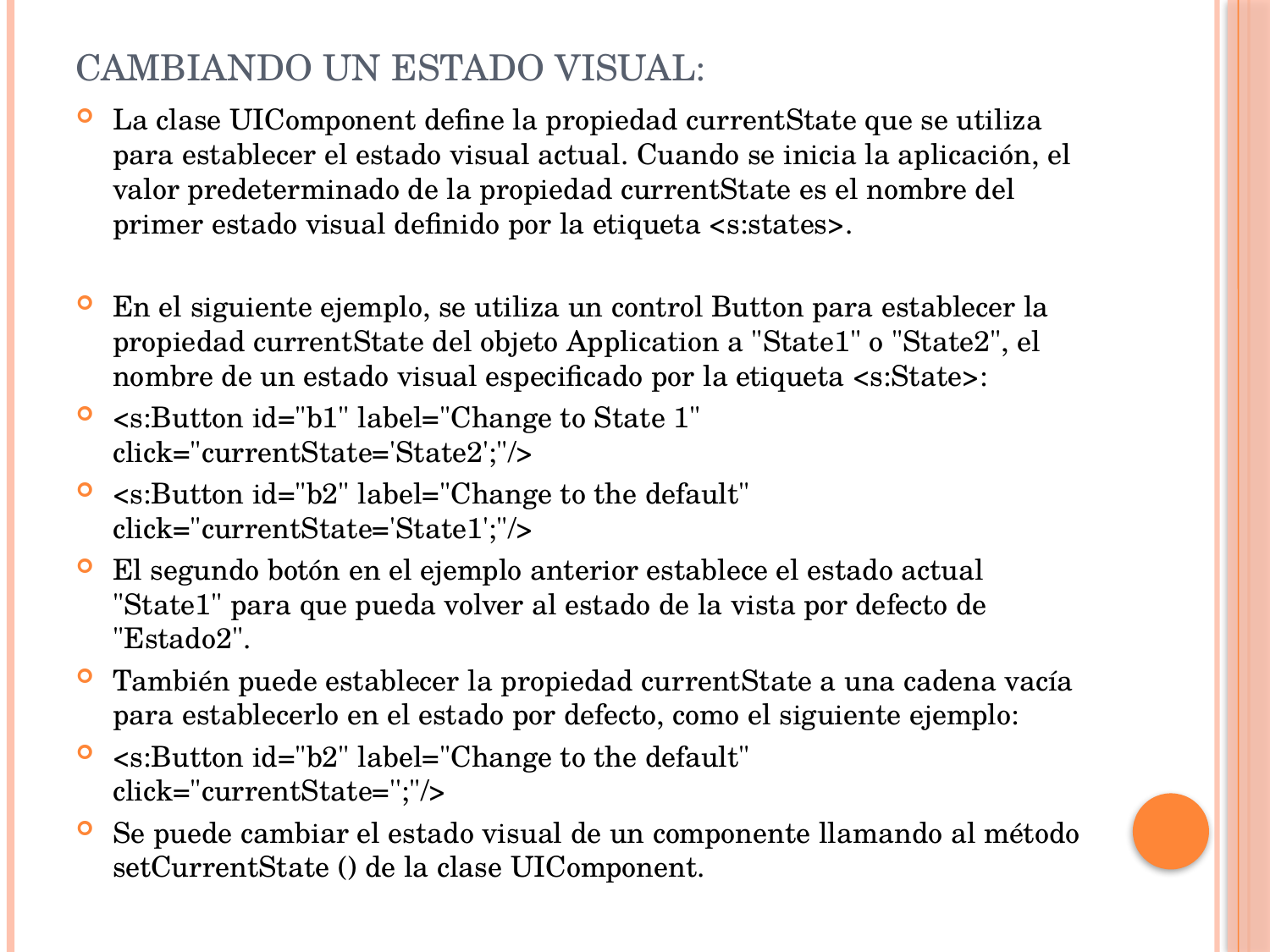

# Cambiando un estado visual:
La clase UIComponent define la propiedad currentState que se utiliza para establecer el estado visual actual. Cuando se inicia la aplicación, el valor predeterminado de la propiedad currentState es el nombre del primer estado visual definido por la etiqueta <s:states>.

En el siguiente ejemplo, se utiliza un control Button para establecer la propiedad currentState del objeto Application a "State1" o "State2", el nombre de un estado visual especificado por la etiqueta <s:State>:
<s:Button id="b1" label="Change to State 1" click="currentState='State2';"/>
<s:Button id="b2" label="Change to the default" click="currentState='State1';"/>
El segundo botón en el ejemplo anterior establece el estado actual "State1" para que pueda volver al estado de la vista por defecto de "Estado2".
También puede establecer la propiedad currentState a una cadena vacía para establecerlo en el estado por defecto, como el siguiente ejemplo:
<s:Button id="b2" label="Change to the default" click="currentState='';"/>
Se puede cambiar el estado visual de un componente llamando al método setCurrentState () de la clase UIComponent.